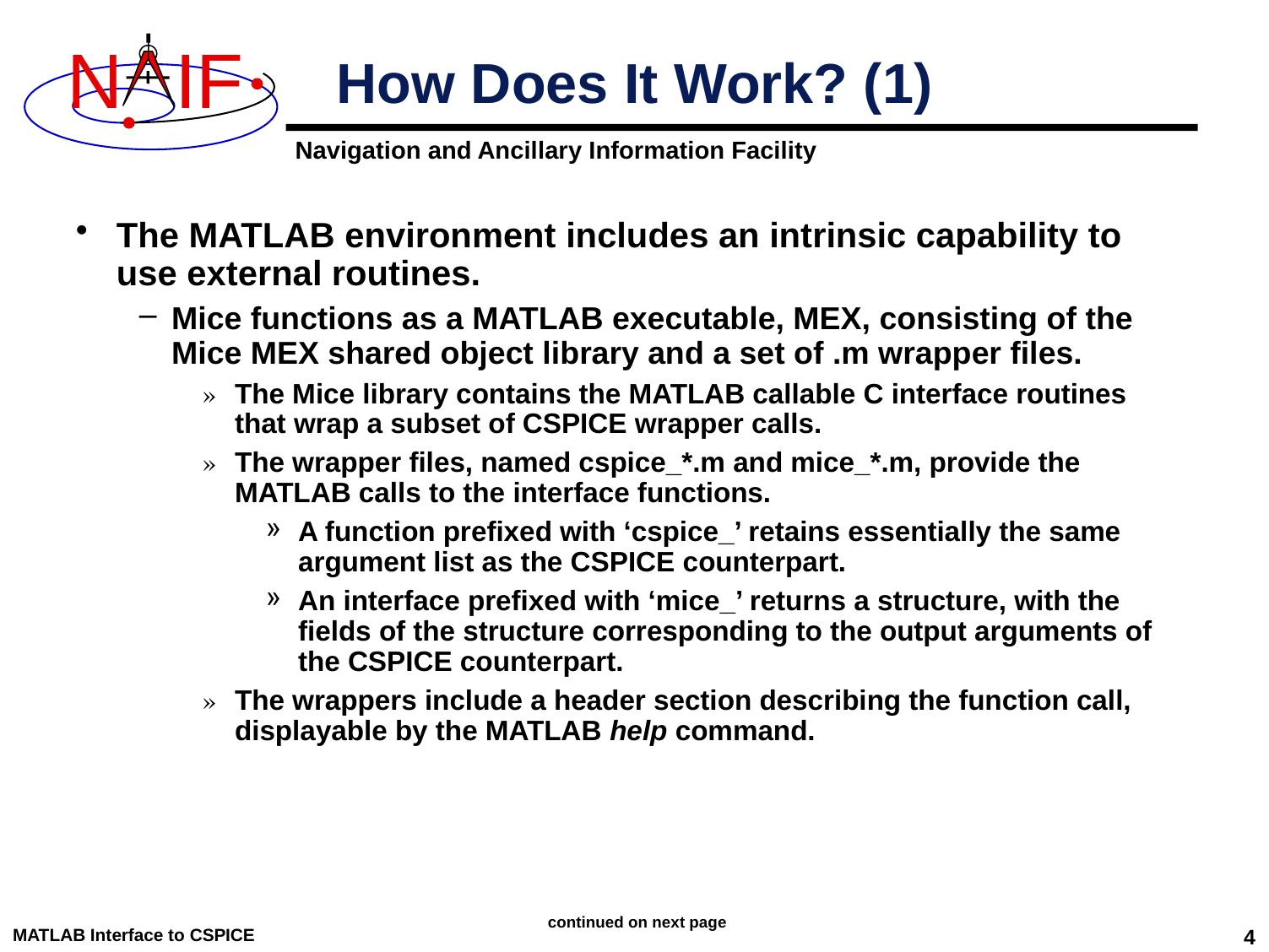

# How Does It Work? (1)
The MATLAB environment includes an intrinsic capability to use external routines.
Mice functions as a MATLAB executable, MEX, consisting of the Mice MEX shared object library and a set of .m wrapper files.
The Mice library contains the MATLAB callable C interface routines that wrap a subset of CSPICE wrapper calls.
The wrapper files, named cspice_*.m and mice_*.m, provide the MATLAB calls to the interface functions.
A function prefixed with ‘cspice_’ retains essentially the same argument list as the CSPICE counterpart.
An interface prefixed with ‘mice_’ returns a structure, with the fields of the structure corresponding to the output arguments of the CSPICE counterpart.
The wrappers include a header section describing the function call, displayable by the MATLAB help command.
continued on next page
MATLAB Interface to CSPICE
4